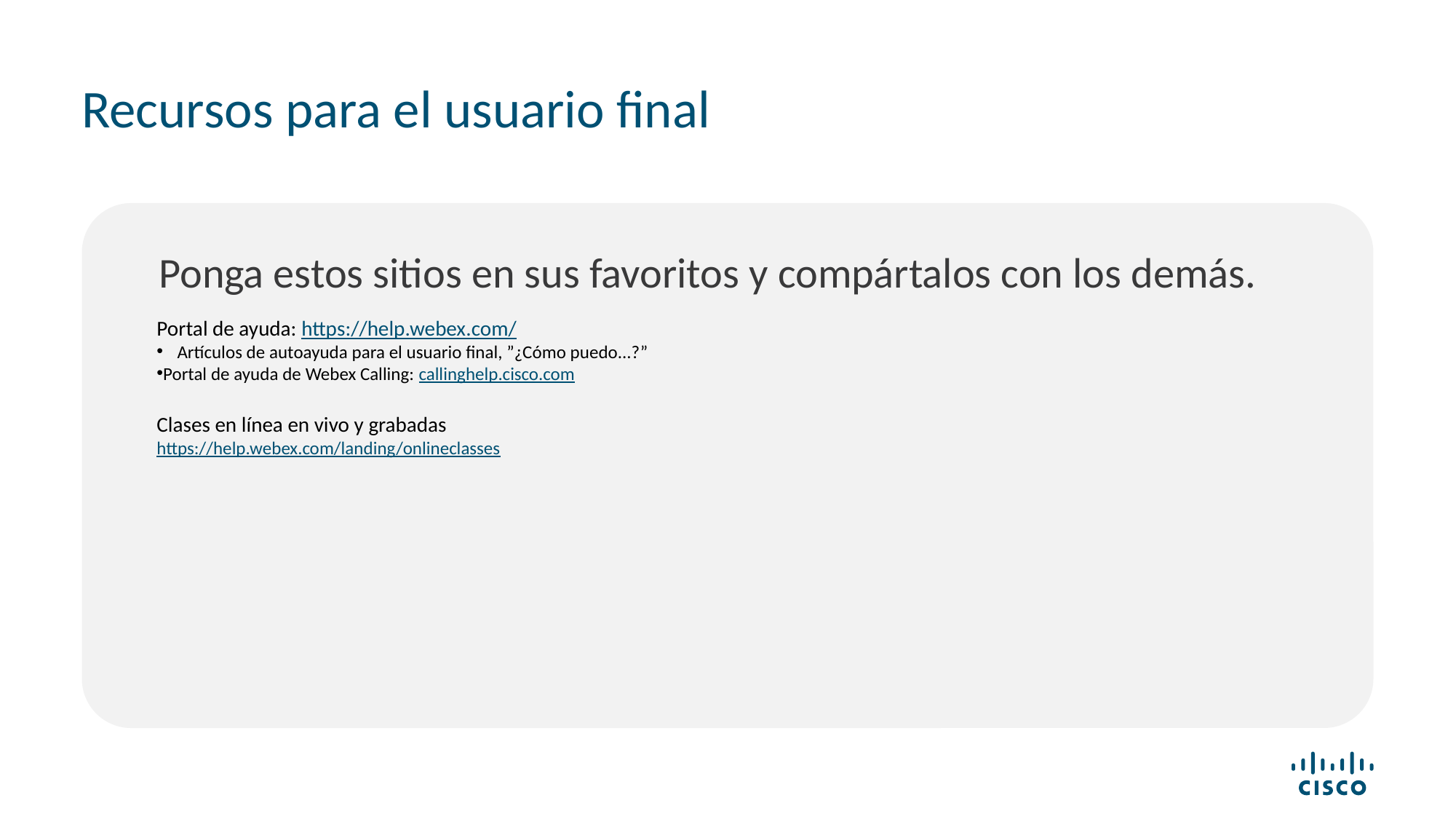

# Recursos para el usuario final

Ponga estos sitios en sus favoritos y compártalos con los demás.
Portal de ayuda: https://help.webex.com/
Artículos de autoayuda para el usuario final, ”¿Cómo puedo...?”
Portal de ayuda de Webex Calling: callinghelp.cisco.com
Clases en línea en vivo y grabadas
https://help.webex.com/landing/onlineclasses